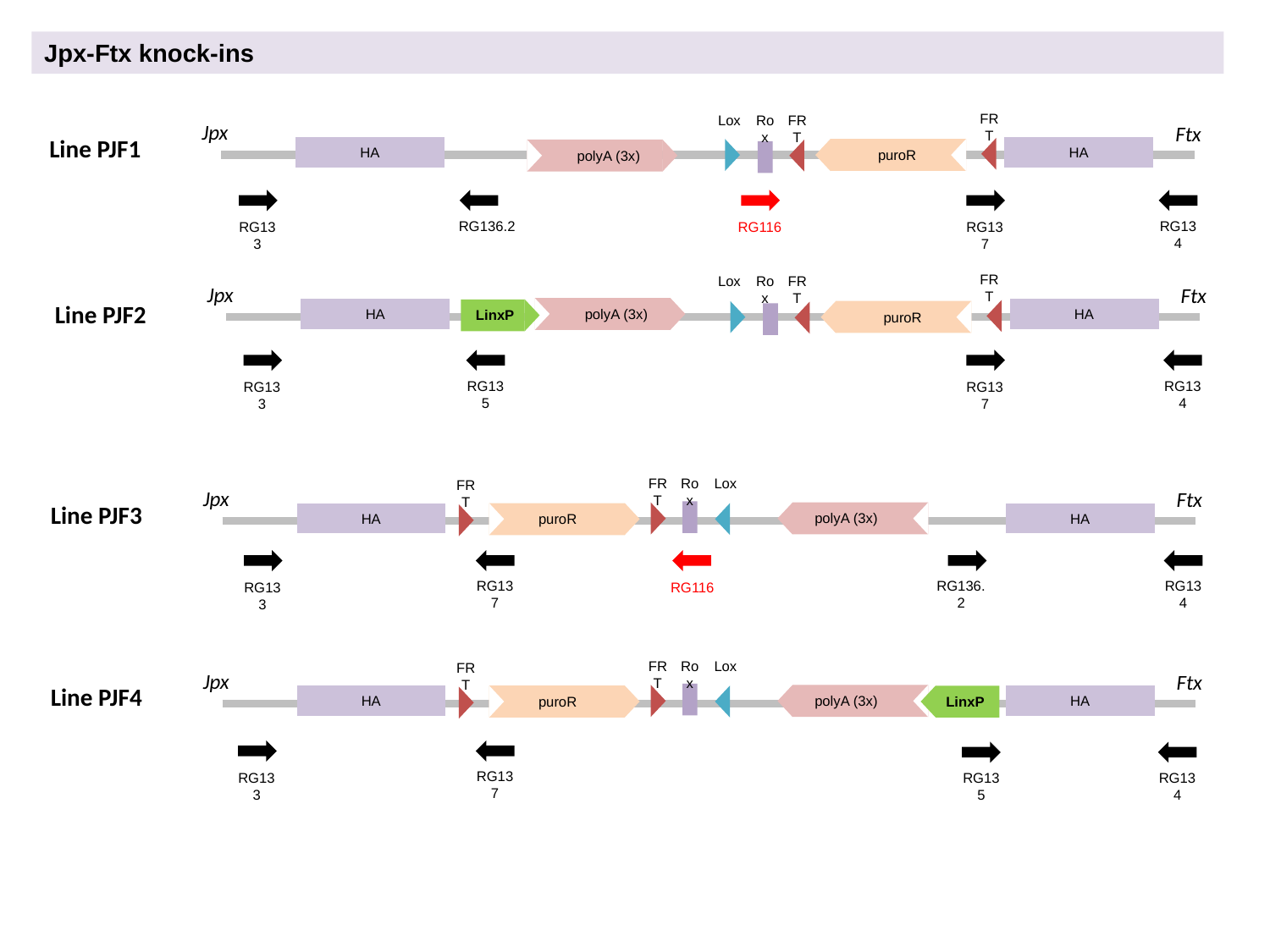

Jpx-Ftx knock-ins
FRT
Lox
Rox
FRT
Jpx
Ftx
Line PJF1
HA
HA

puroR

polyA (3x)

RG133

RG136.2

RG116

RG137

RG134
FRT
Lox
Rox
FRT
Jpx
Ftx
Line PJF2

polyA (3x)

LinxP
HA
HA

puroR

RG133

RG135

RG137

RG134
FRT
Rox
Lox
FRT
Jpx
Ftx
Line PJF3

polyA (3x)

puroR

HA
HA

RG133

RG137

RG116

RG136.2

RG134
FRT
Rox
Lox
FRT
Jpx
Ftx
Line PJF4

polyA (3x)

puroR

LinxP
HA
HA

RG133

RG137

RG135

RG134